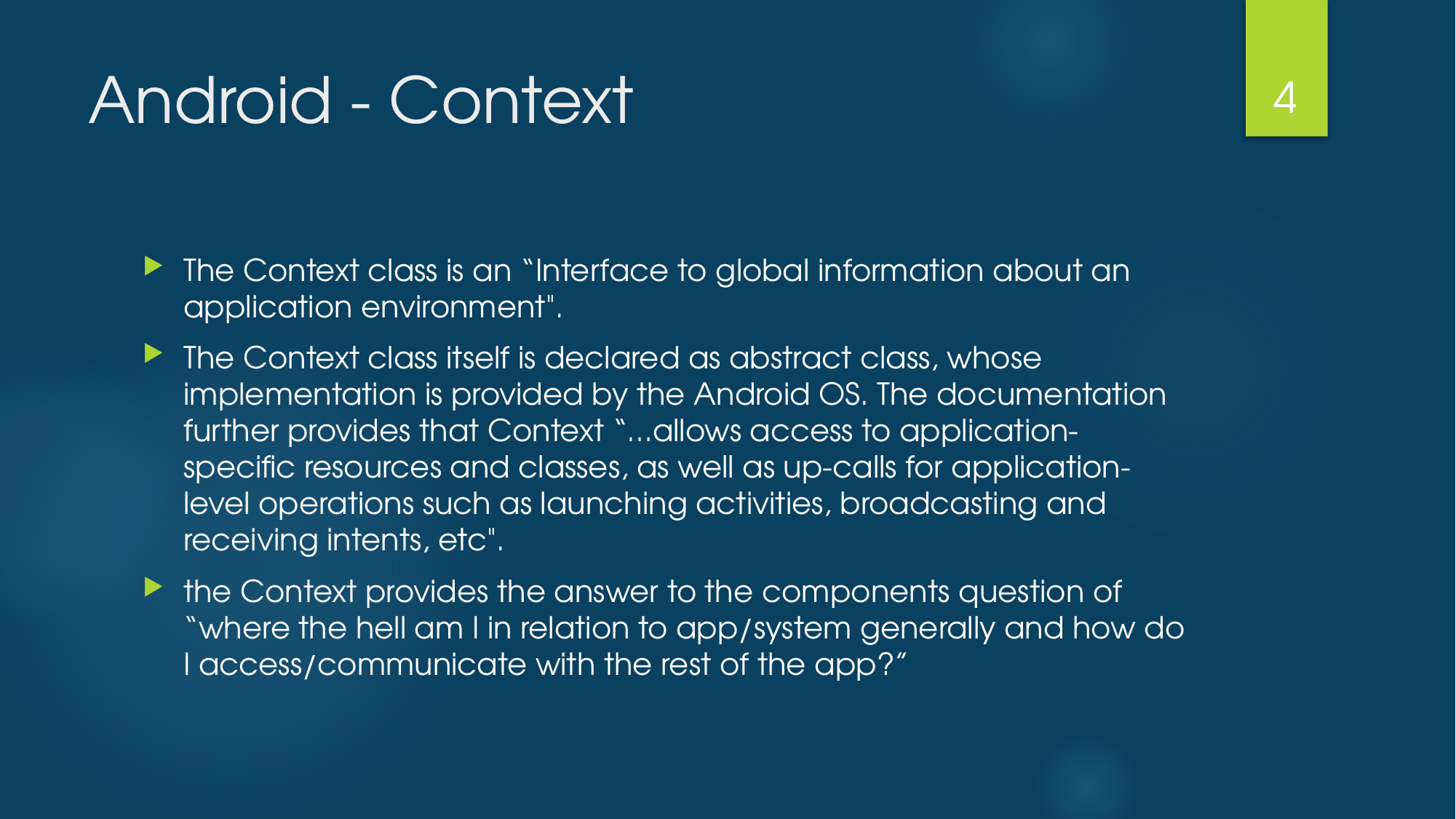

4
# Android - Context
The Context class is an “Interface to global information about an application environment".
The Context class itself is declared as abstract class, whose implementation is provided by the Android OS. The documentation further provides that Context “…allows access to application-specific resources and classes, as well as up-calls for application-level operations such as launching activities, broadcasting and receiving intents, etc".
the Context provides the answer to the components question of “where the hell am I in relation to app/system generally and how do I access/communicate with the rest of the app?”